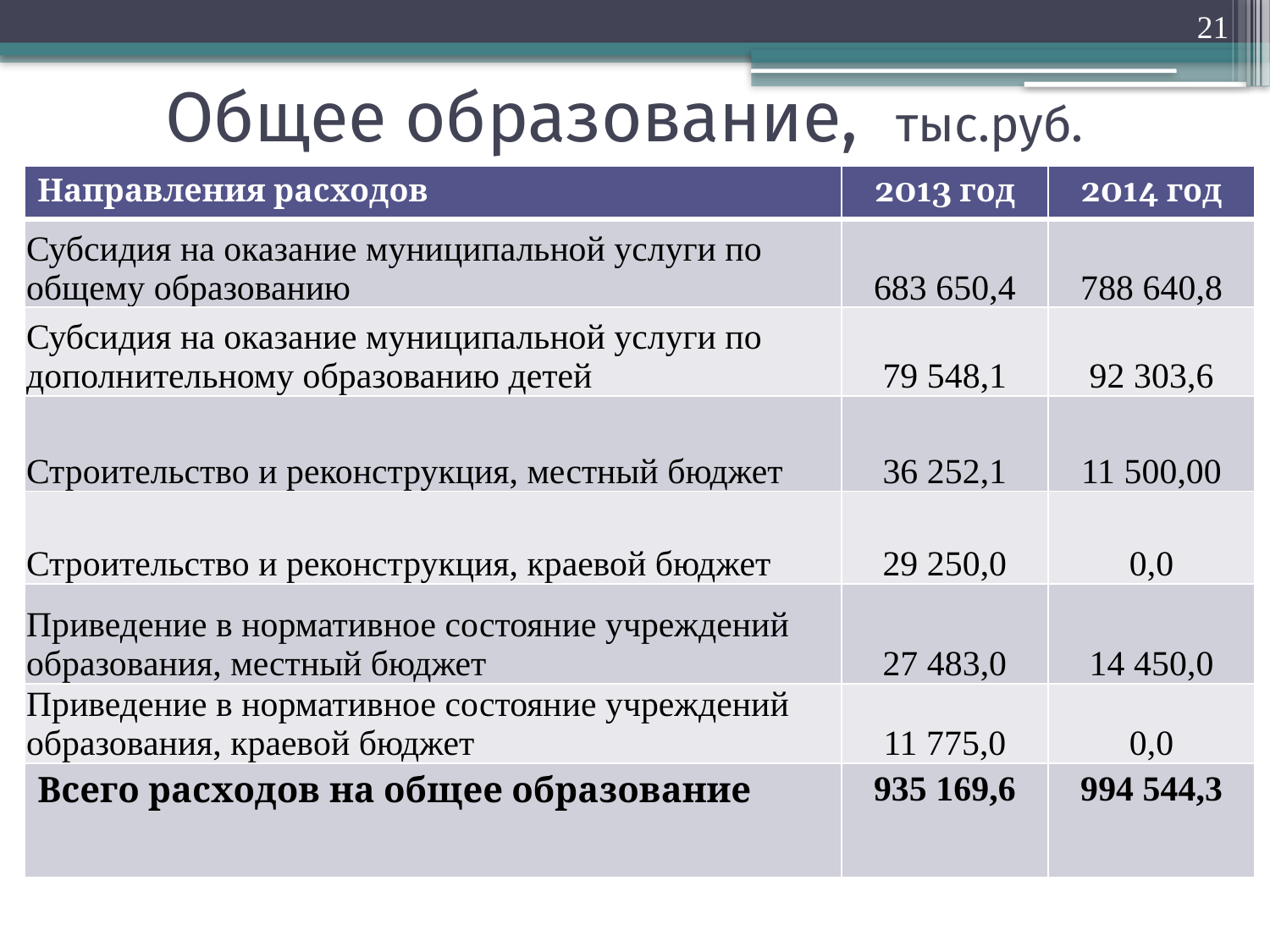

21
# Общее образование,  тыс.руб.
| Направления расходов | 2013 год | 2014 год |
| --- | --- | --- |
| Субсидия на оказание муниципальной услуги по общему образованию | 683 650,4 | 788 640,8 |
| Субсидия на оказание муниципальной услуги по дополнительному образованию детей | 79 548,1 | 92 303,6 |
| Строительство и реконструкция, местный бюджет | 36 252,1 | 11 500,00 |
| Строительство и реконструкция, краевой бюджет | 29 250,0 | 0,0 |
| Приведение в нормативное состояние учреждений образования, местный бюджет | 27 483,0 | 14 450,0 |
| Приведение в нормативное состояние учреждений образования, краевой бюджет | 11 775,0 | 0,0 |
| Всего расходов на общее образование | 935 169,6 | 994 544,3 |